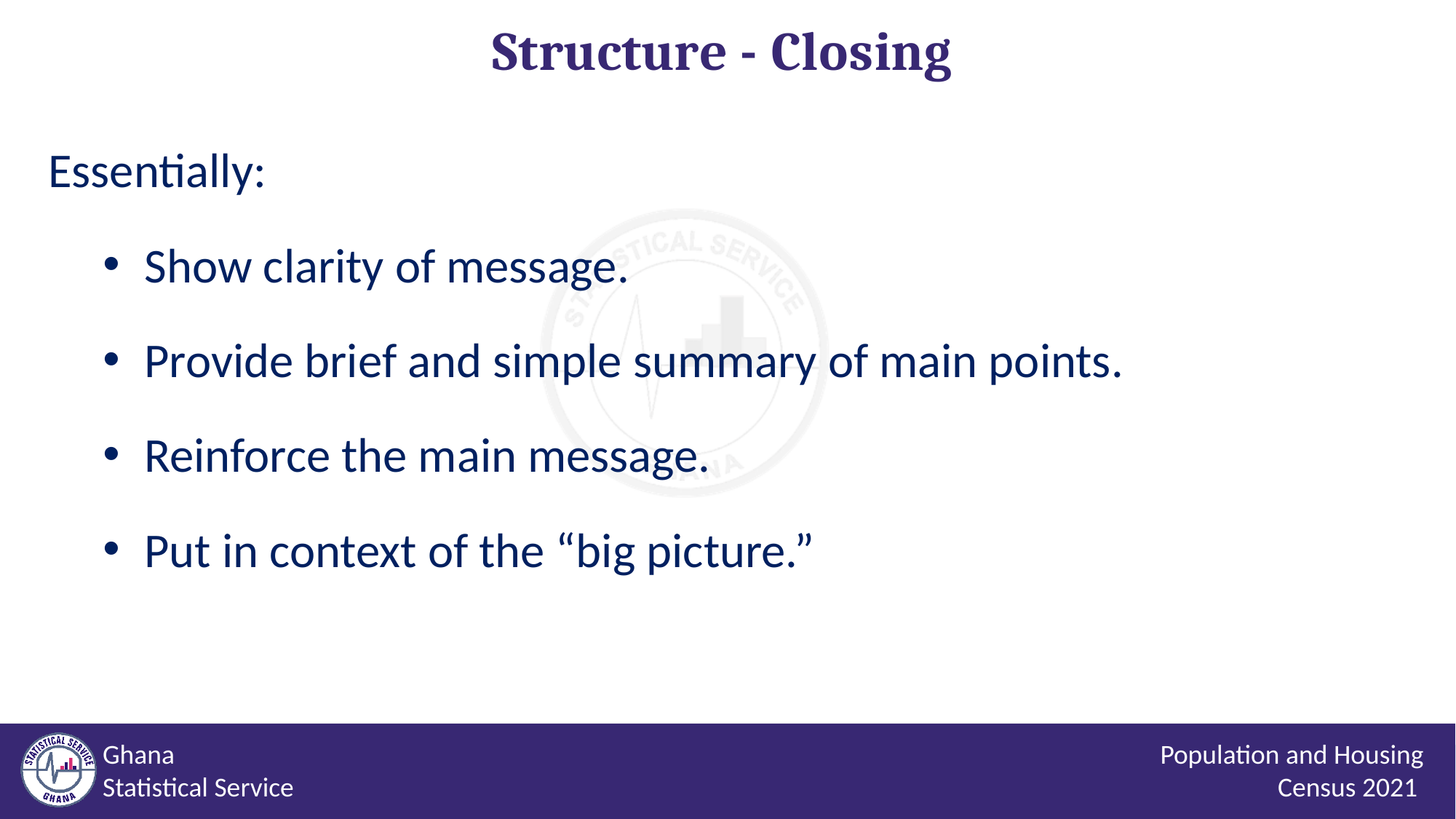

# Structure - Closing
Essentially:
Show clarity of message.
Provide brief and simple summary of main points.
Reinforce the main message.
Put in context of the “big picture.”